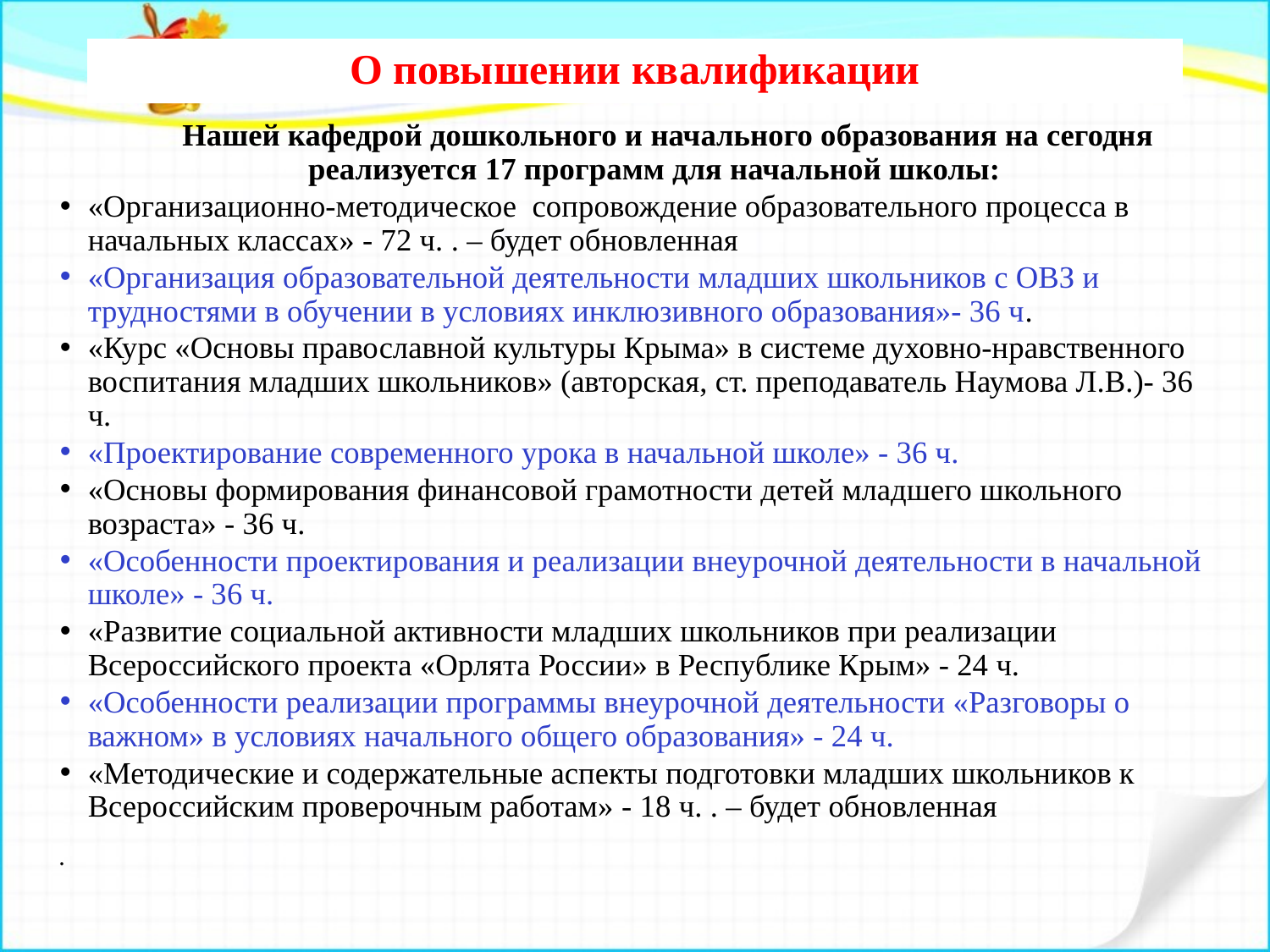

# О повышении квалификации
       Нашей кафедрой дошкольного и начального образования на сегодня реализуется 17 программ для начальной школы:
«Организационно-методическое  сопровождение образовательного процесса в начальных классах» - 72 ч. . – будет обновленная
«Организация образовательной деятельности младших школьников с ОВЗ и трудностями в обучении в условиях инклюзивного образования»- 36 ч.
«Курс «Основы православной культуры Крыма» в системе духовно-нравственного воспитания младших школьников» (авторская, ст. преподаватель Наумова Л.В.)- 36 ч.
«Проектирование современного урока в начальной школе» - 36 ч.
«Основы формирования финансовой грамотности детей младшего школьного возраста» - 36 ч.
«Особенности проектирования и реализации внеурочной деятельности в начальной школе» - 36 ч.
«Развитие социальной активности младших школьников при реализации Всероссийского проекта «Орлята России» в Республике Крым» - 24 ч.
«Особенности реализации программы внеурочной деятельности «Разговоры о важном» в условиях начального общего образования» - 24 ч.
«Методические и содержательные аспекты подготовки младших школьников к Всероссийским проверочным работам» - 18 ч. . – будет обновленная